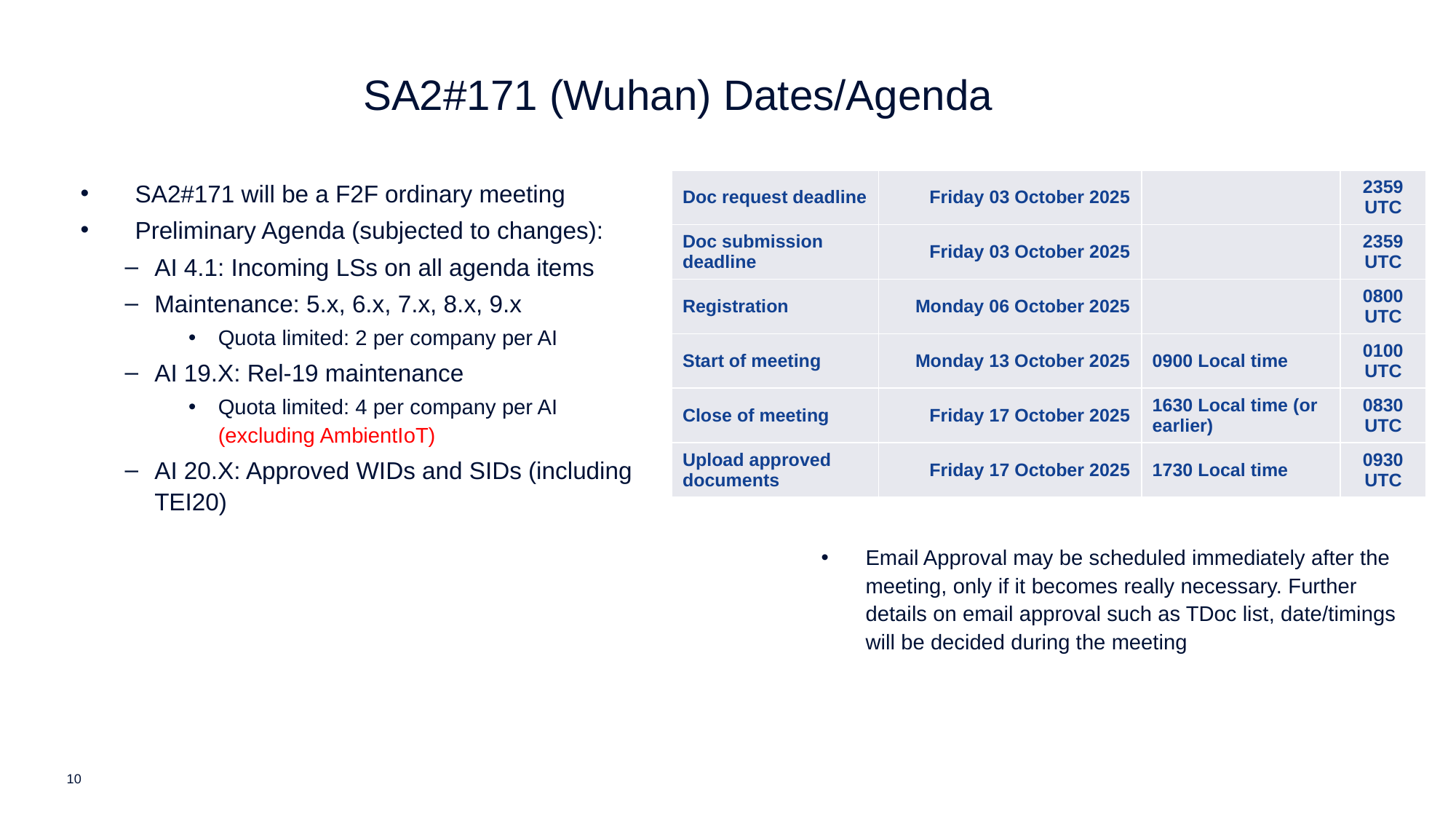

SA2#171 (Wuhan) Dates/Agenda
SA2#171 will be a F2F ordinary meeting
Preliminary Agenda (subjected to changes):
AI 4.1: Incoming LSs on all agenda items
Maintenance: 5.x, 6.x, 7.x, 8.x, 9.x
Quota limited: 2 per company per AI
AI 19.X: Rel-19 maintenance
Quota limited: 4 per company per AI (excluding AmbientIoT)
AI 20.X: Approved WIDs and SIDs (including TEI20)
| Doc request deadline | Friday 03 October 2025 |  | 2359 UTC |
| --- | --- | --- | --- |
| Doc submission deadline | Friday 03 October 2025 |  | 2359 UTC |
| Registration | Monday 06 October 2025 |  | 0800 UTC |
| Start of meeting | Monday 13 October 2025 | 0900 Local time | 0100 UTC |
| Close of meeting | Friday 17 October 2025 | 1630 Local time (or earlier) | 0830 UTC |
| Upload approved documents | Friday 17 October 2025 | 1730 Local time | 0930 UTC |
Email Approval may be scheduled immediately after the meeting, only if it becomes really necessary. Further details on email approval such as TDoc list, date/timings will be decided during the meeting